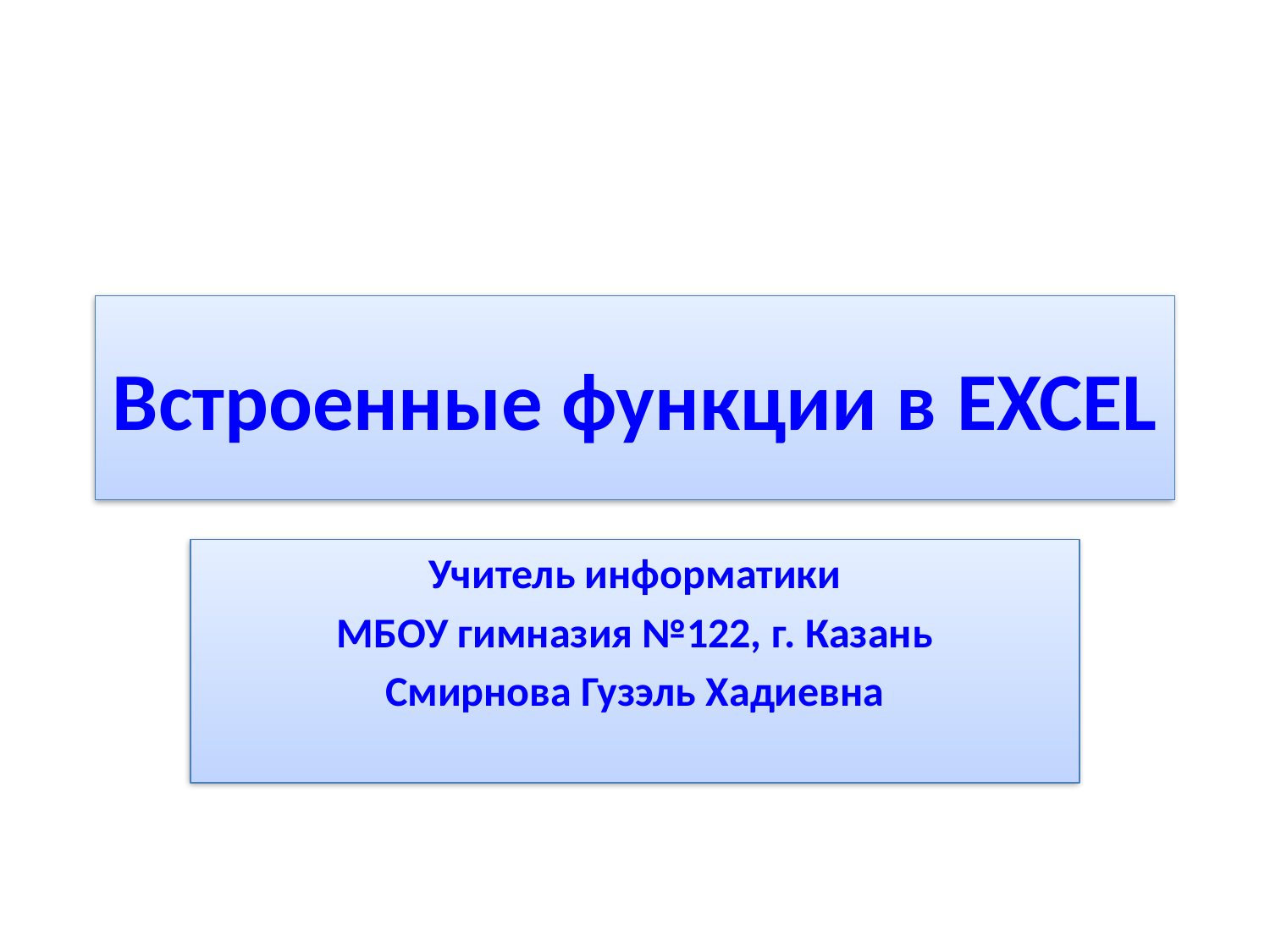

# Встроенные функции в EXCEL
Учитель информатики
МБОУ гимназия №122, г. Казань
Смирнова Гузэль Хадиевна